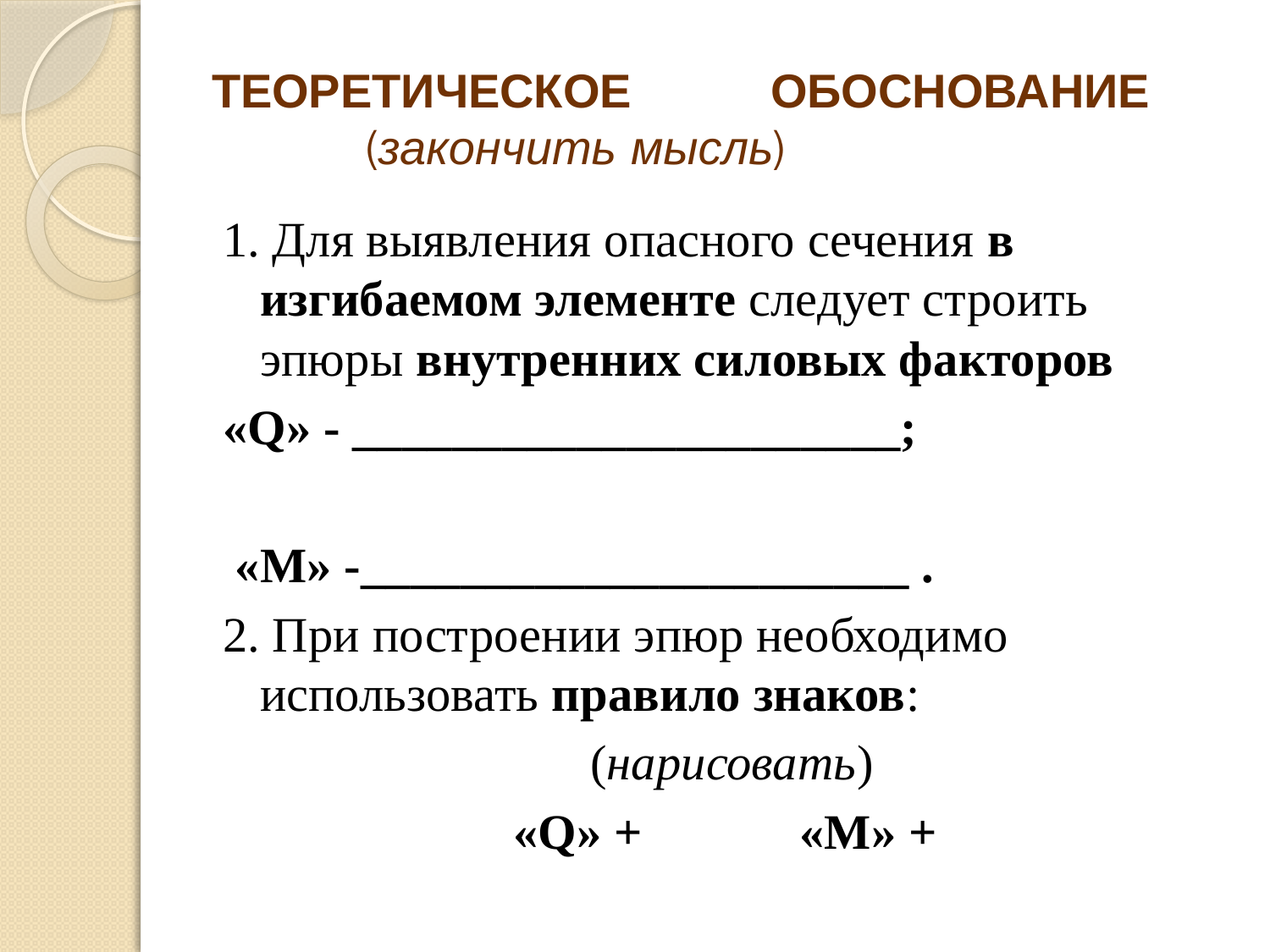

# ТЕОРЕТИЧЕСКОЕ         ОБОСНОВАНИЕ                (закончить мысль)
1. Для выявления опасного сечения в изгибаемом элементе следует строить эпюры внутренних силовых факторов
«Q» - ______________________;

 «М» -______________________ .
2. При построении эпюр необходимо использовать правило знаков:
 (нарисовать)
«Q» +	           «М» +